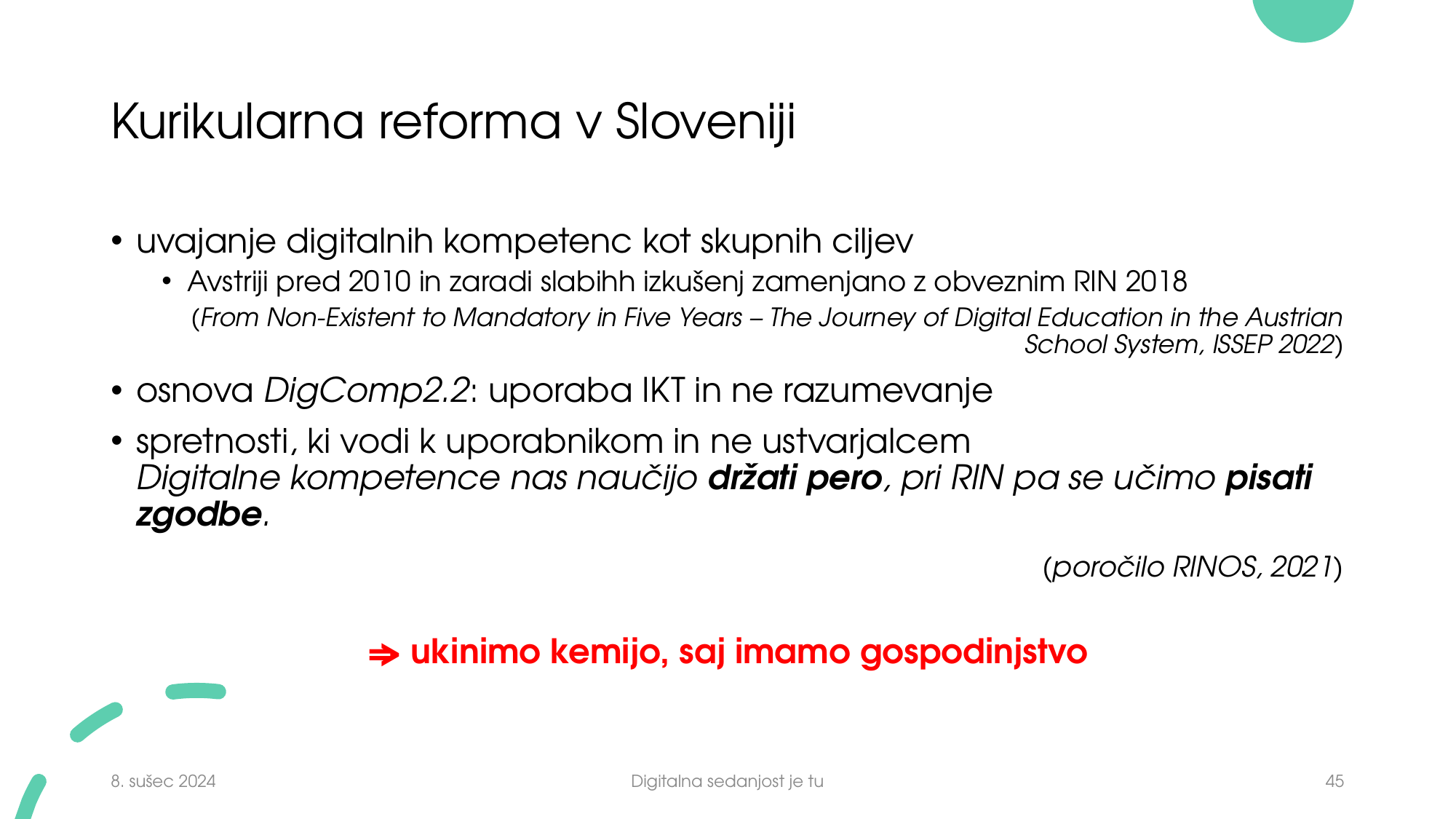

# Kurikularna reforma v Sloveniji
uvajanje digitalnih kompetenc kot skupnih ciljev
Avstriji pred 2010 in zaradi slabihh izkušenj zamenjano z obveznim RIN 2018
(From Non-Existent to Mandatory in Five Years – The Journey of Digital Education in the Austrian School System, ISSEP 2022)
osnova DigComp2.2: uporaba IKT in ne razumevanje
spretnosti, ki vodi k uporabnikom in ne ustvarjalcem
Digitalne kompetence nas naučijo držati pero, pri RIN pa se učimo pisati zgodbe.
 (poročilo RINOS, 2021)
⇒ ukinimo kemijo, saj imamo gospodinjstvo
8. sušec 2024
Digitalna sedanjost je tu
45